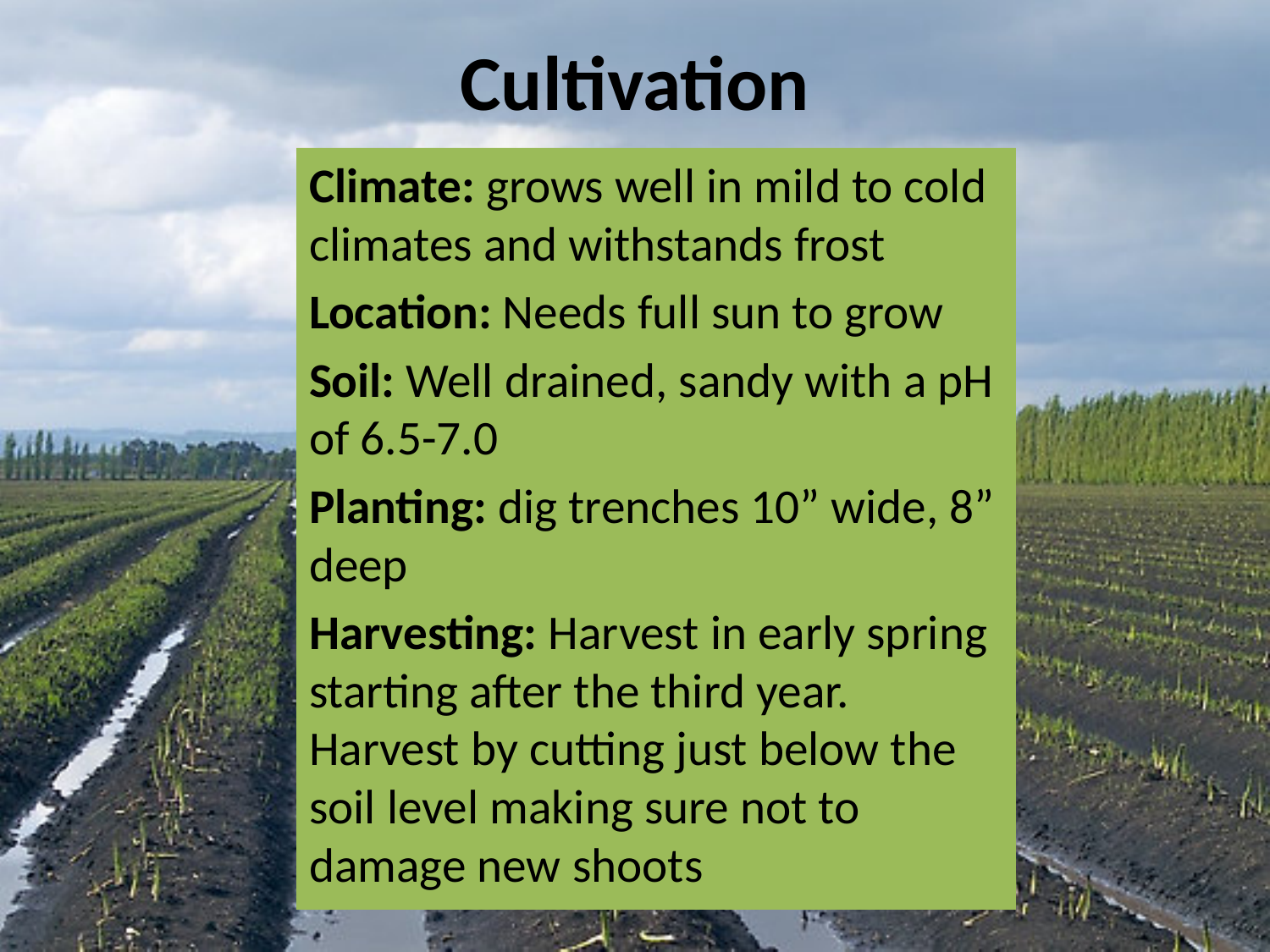

# Cultivation
Climate: grows well in mild to cold climates and withstands frost
Location: Needs full sun to grow
Soil: Well drained, sandy with a pH of 6.5-7.0
Planting: dig trenches 10” wide, 8” deep
Harvesting: Harvest in early spring starting after the third year. Harvest by cutting just below the soil level making sure not to damage new shoots